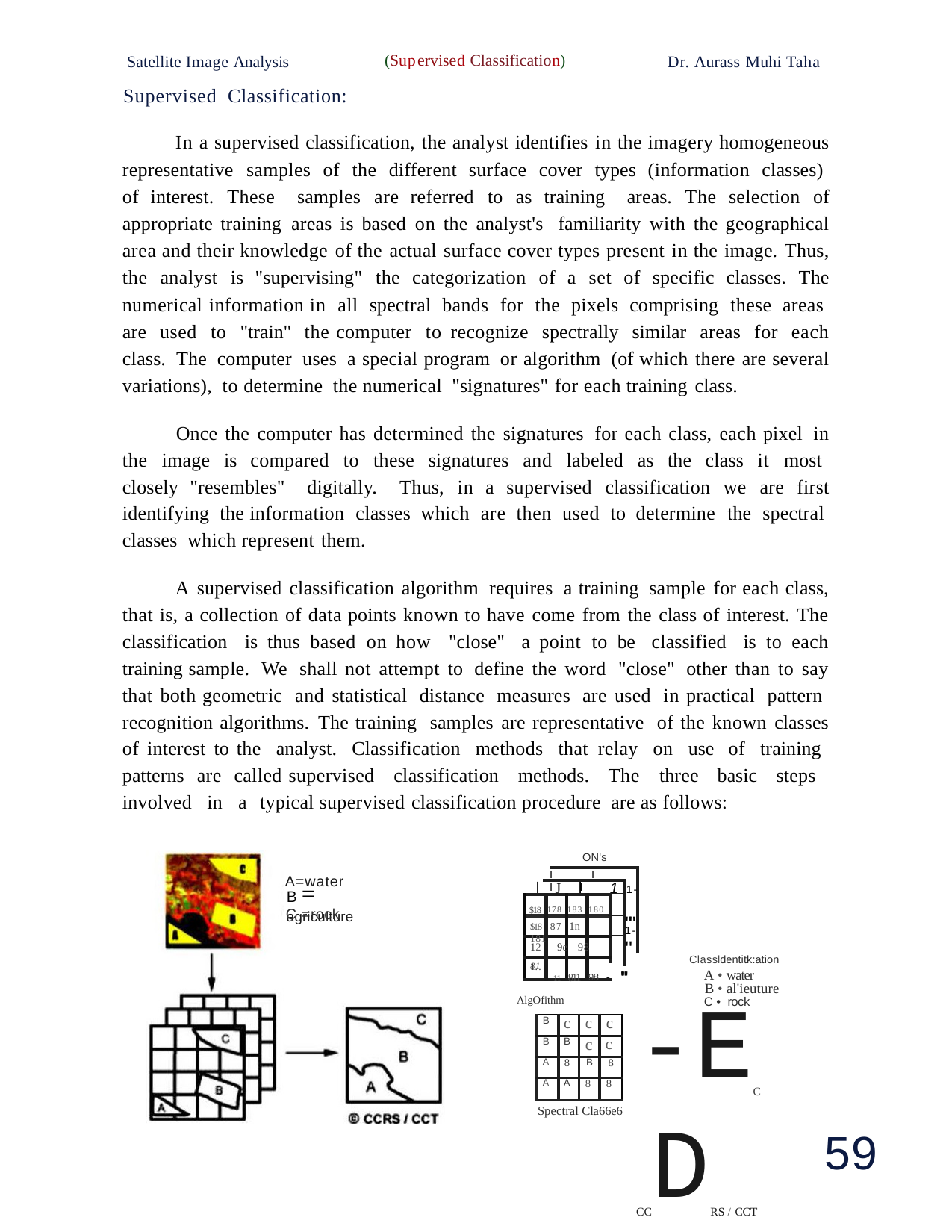

(Supervised Classification)
Satellite Image Analysis

Supervised  Classification:
Dr. Aurass Muhi Taha
In a supervised classification, the analyst identifies in the imagery homogeneous representative  samples  of  the  different  surface  cover  types  (information  classes)  of interest. These  samples are referred to as training  areas. The selection of appropriate training areas is based on the analyst's  familiarity with the geographical area and their knowledge of the actual surface cover types present in the image. Thus, the analyst is "supervising" the categorization of a set of specific classes. The numerical information in  all  spectral  bands  for  the  pixels  comprising  these  areas  are  used  to  "train"  the computer  to recognize  spectrally  similar  areas  for  each class.  The  computer  uses  a special program  or algorithm  (of which there are several variations),  to determine  the numerical  "signatures" for each training class.

Once the computer has determined the signatures  for each class, each pixel  in the  image  is  compared  to  these  signatures  and  labeled  as  the  class  it  most  closely "resembles"  digitally.  Thus, in a supervised classification we are first identifying  the information  classes  which  are  then  used  to  determine  the  spectral  classes  which represent them.

A supervised classification algorithm  requires  a training  sample for each class, that is, a collection of data points known to have come from the class of interest. The classification  is thus based on how  "close"  a point to be  classified  is to each training sample.  We  shall not attempt to  define the word  "close"  other than to say that both geometric  and statistical  distance  measures  are used  in practical  pattern  recognition algorithms. The training  samples are representative  of the known classes of interest to the  analyst.  Classification  methods  that relay  on  use  of  training  patterns  are  called supervised   classification   methods.   The   three   basic   steps   involved   in   a  typical supervised classification procedure  are as follows:
ON's

I   I   I  I

A=water
l J    l  1	1-
B = agriculture

$18    178  183  180
C =rock
"""

$18     87  1n   181
1-

12    9e   98   81
11   811   98 -"""
Classldentitk:ation
A •water
B •al'ieuture
C• rock
-EC CCDRS / CCT

1..

AlgOfithm
| B | c | c | c |
| --- | --- | --- | --- |
| B | B | c | c |
| A | 8 | B | 8 |
| A | A | 8 | 8 |
Spectral Cla66e6
59